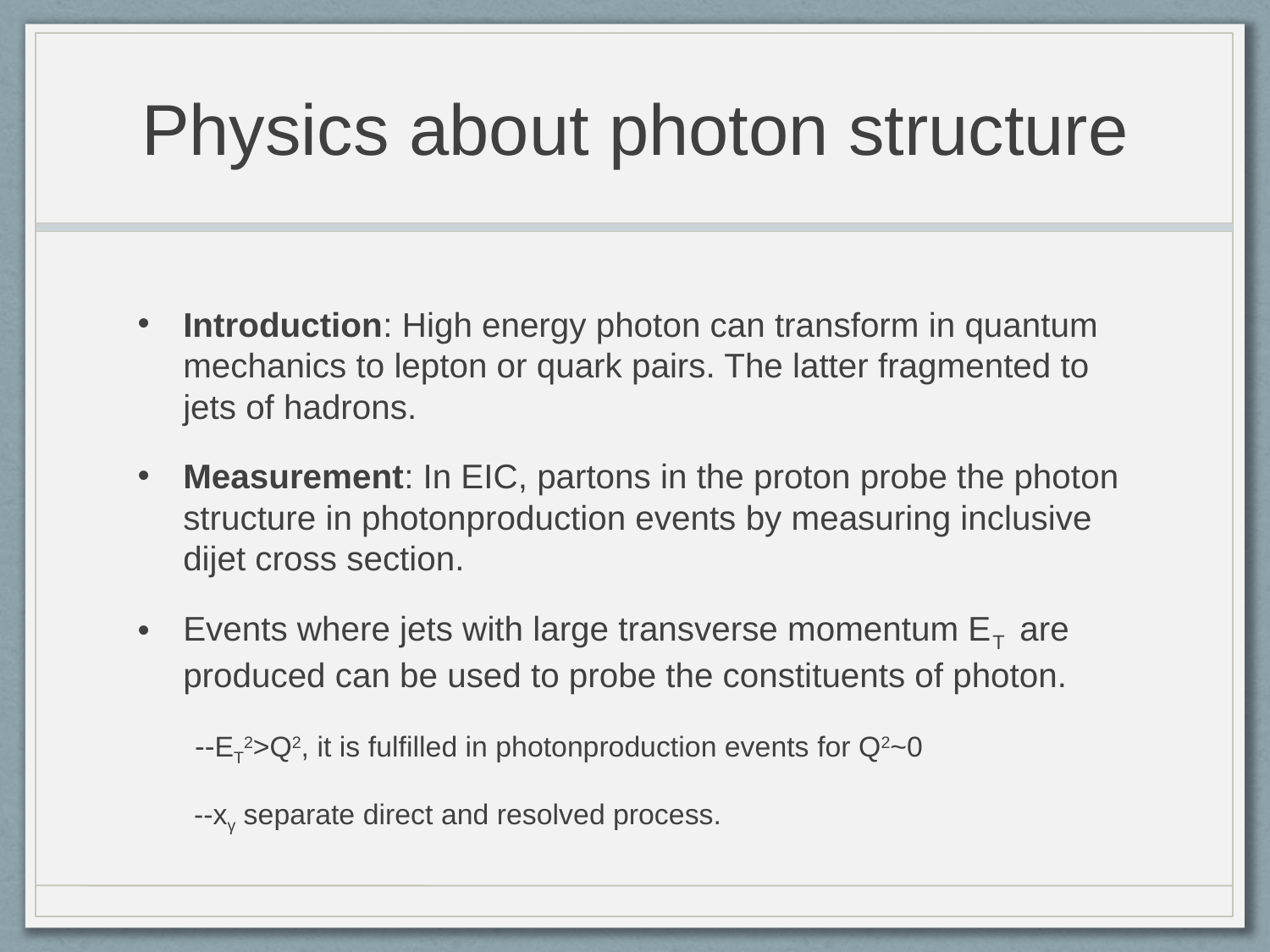

# Physics about photon structure
Introduction: High energy photon can transform in quantum mechanics to lepton or quark pairs. The latter fragmented to jets of hadrons.
Measurement: In EIC, partons in the proton probe the photon structure in photonproduction events by measuring inclusive dijet cross section.
Events where jets with large transverse momentum ET  are produced can be used to probe the constituents of photon.
      --ET2>Q2, it is fulfilled in photonproduction events for Q2~0
       --xγ separate direct and resolved process.